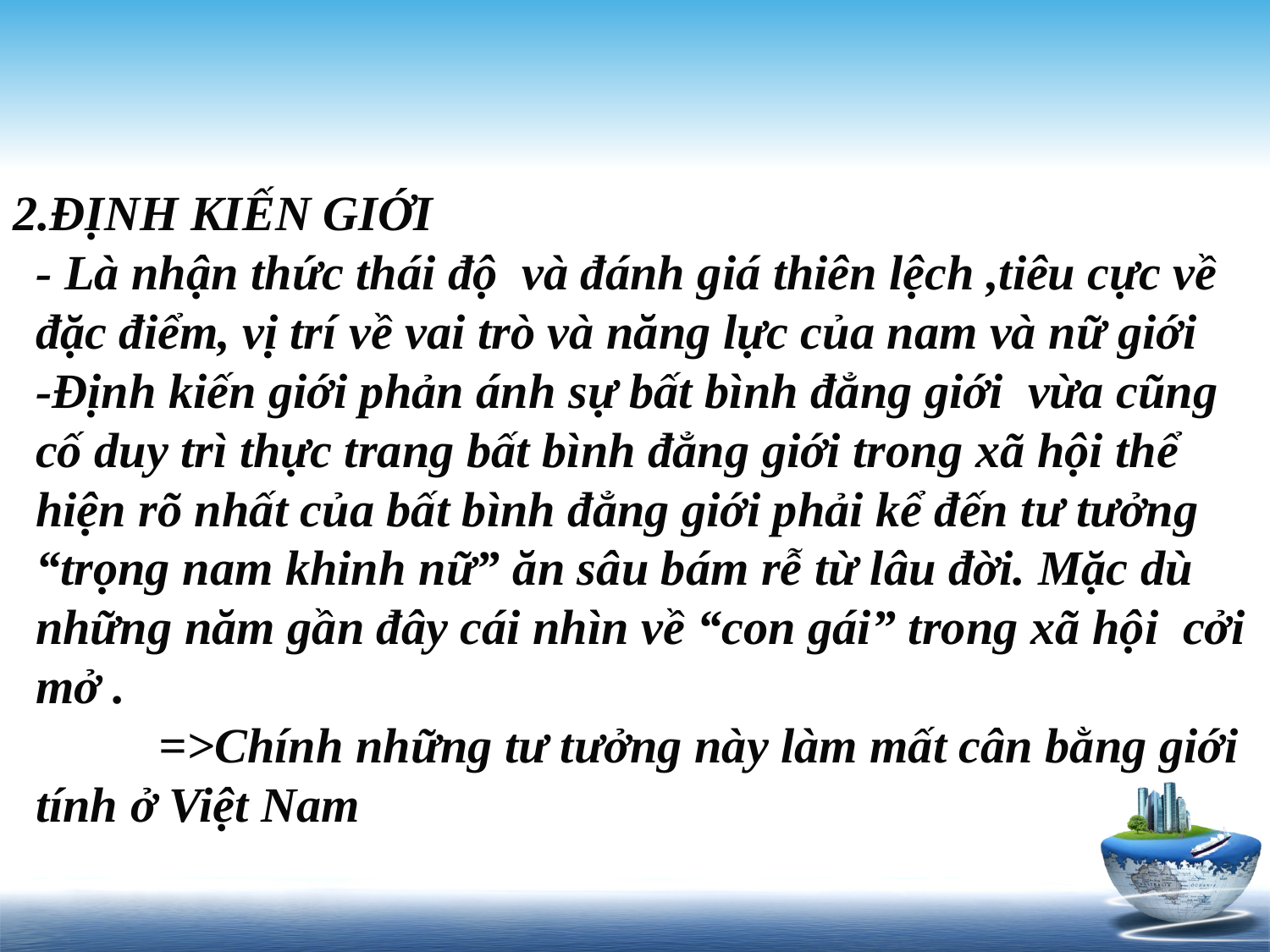

# 2.ĐỊNH KIẾN GIỚI - Là nhận thức thái độ  và đánh giá thiên lệch ,tiêu cực về đặc điểm, vị trí về vai trò và năng lực của nam và nữ giới -Định kiến giới phản ánh sự bất bình đẳng giới  vừa cũng cố duy trì thực trang bất bình đẳng giới trong xã hội thể hiện rõ nhất của bất bình đẳng giới phải kể đến tư tưởng “trọng nam khinh nữ” ăn sâu bám rễ từ lâu đời. Mặc dù những năm gần đây cái nhìn về “con gái” trong xã hội  cởi mở . =>Chính những tư tưởng này làm mất cân bằng giới tính ở Việt Nam